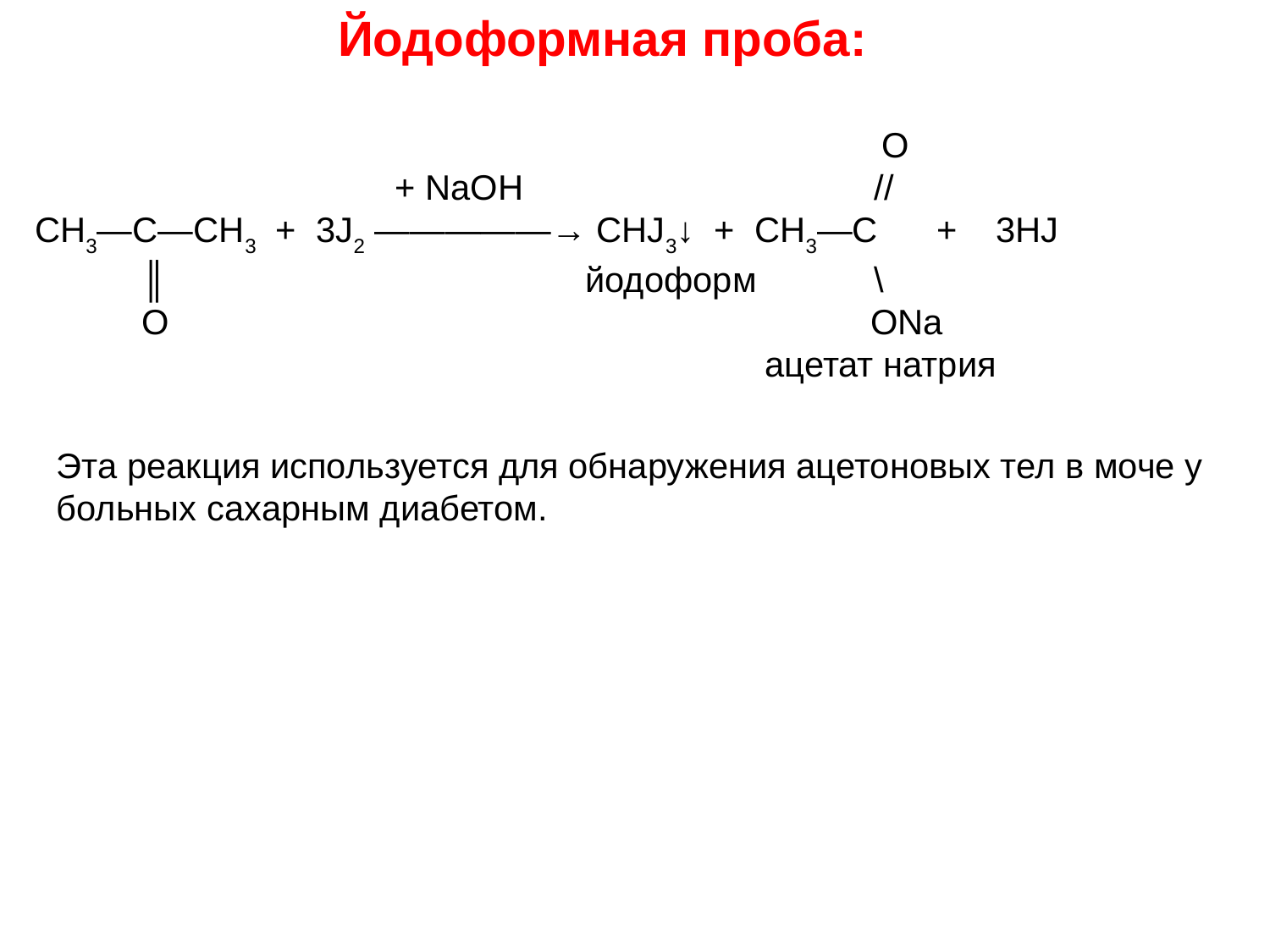

Йодоформная проба:

                                                                                       O
                                     + NaOH                                    //
СН3—С—СН3  +  3J2 —————→ CHJ3↓  +  CH3—C      +    3HJ
           ║                                           йодоформ            \
           O                                                                        ONa
                                                                           ацетат натрия
Эта реакция используется для обнаружения ацетоновых тел в моче у
больных сахарным диабетом.